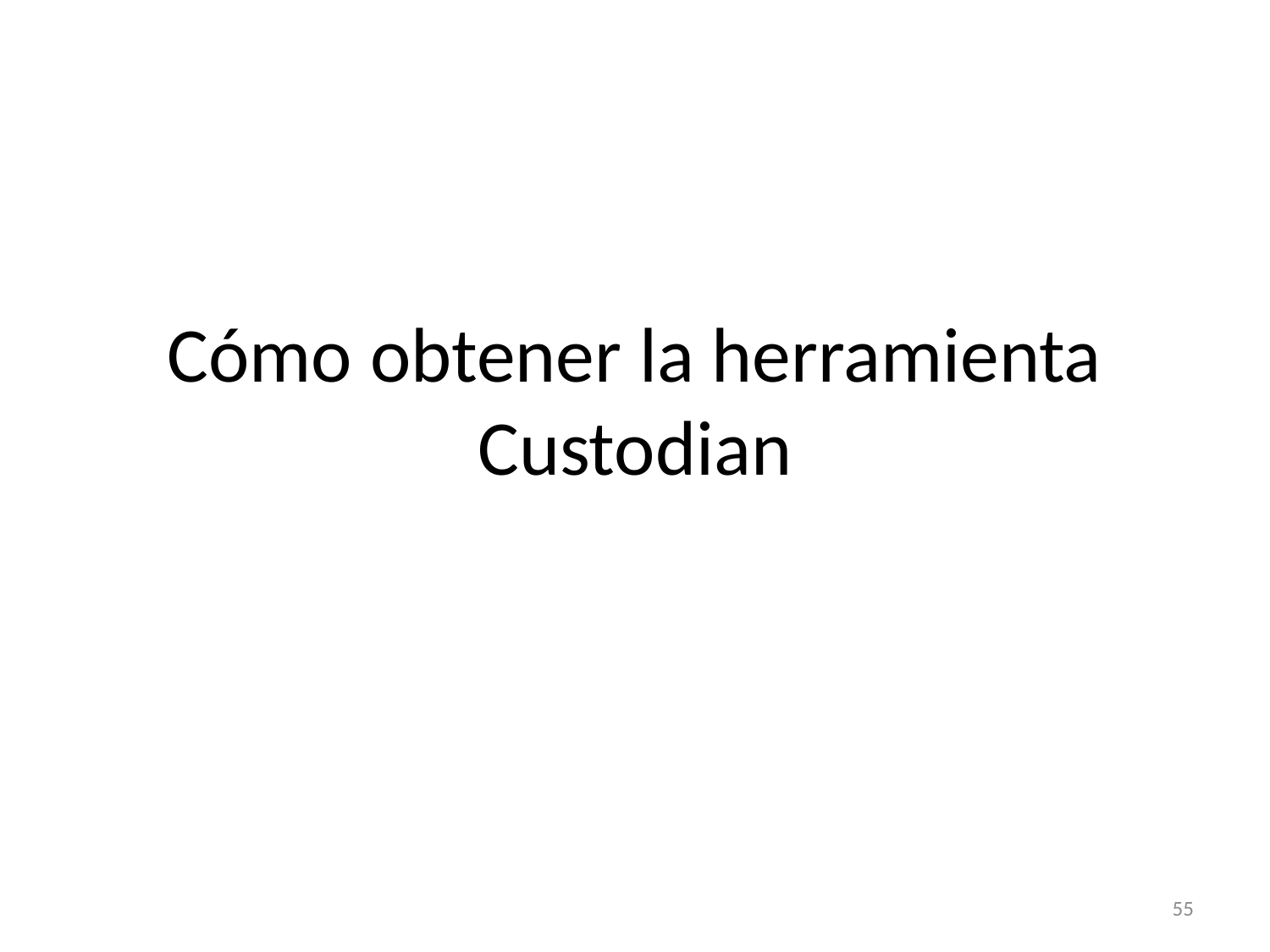

# Cómo obtener la herramienta Custodian

55